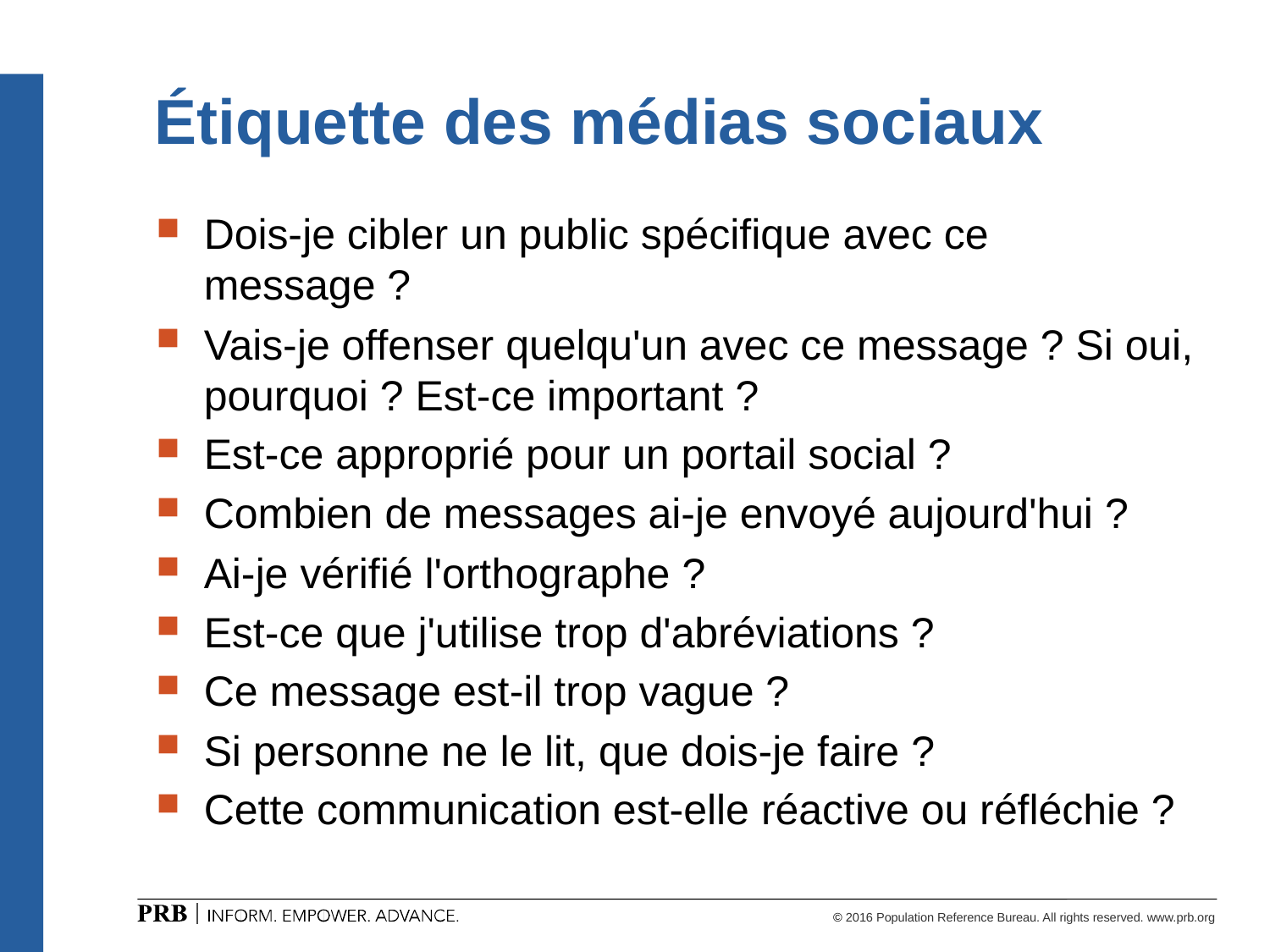

# Étiquette des médias sociaux
Dois-je cibler un public spécifique avec ce message ?
Vais-je offenser quelqu'un avec ce message ? Si oui, pourquoi ? Est-ce important ?
Est-ce approprié pour un portail social ?
Combien de messages ai-je envoyé aujourd'hui ?
Ai-je vérifié l'orthographe ?
Est-ce que j'utilise trop d'abréviations ?
Ce message est-il trop vague ?
Si personne ne le lit, que dois-je faire ?
Cette communication est-elle réactive ou réfléchie ?